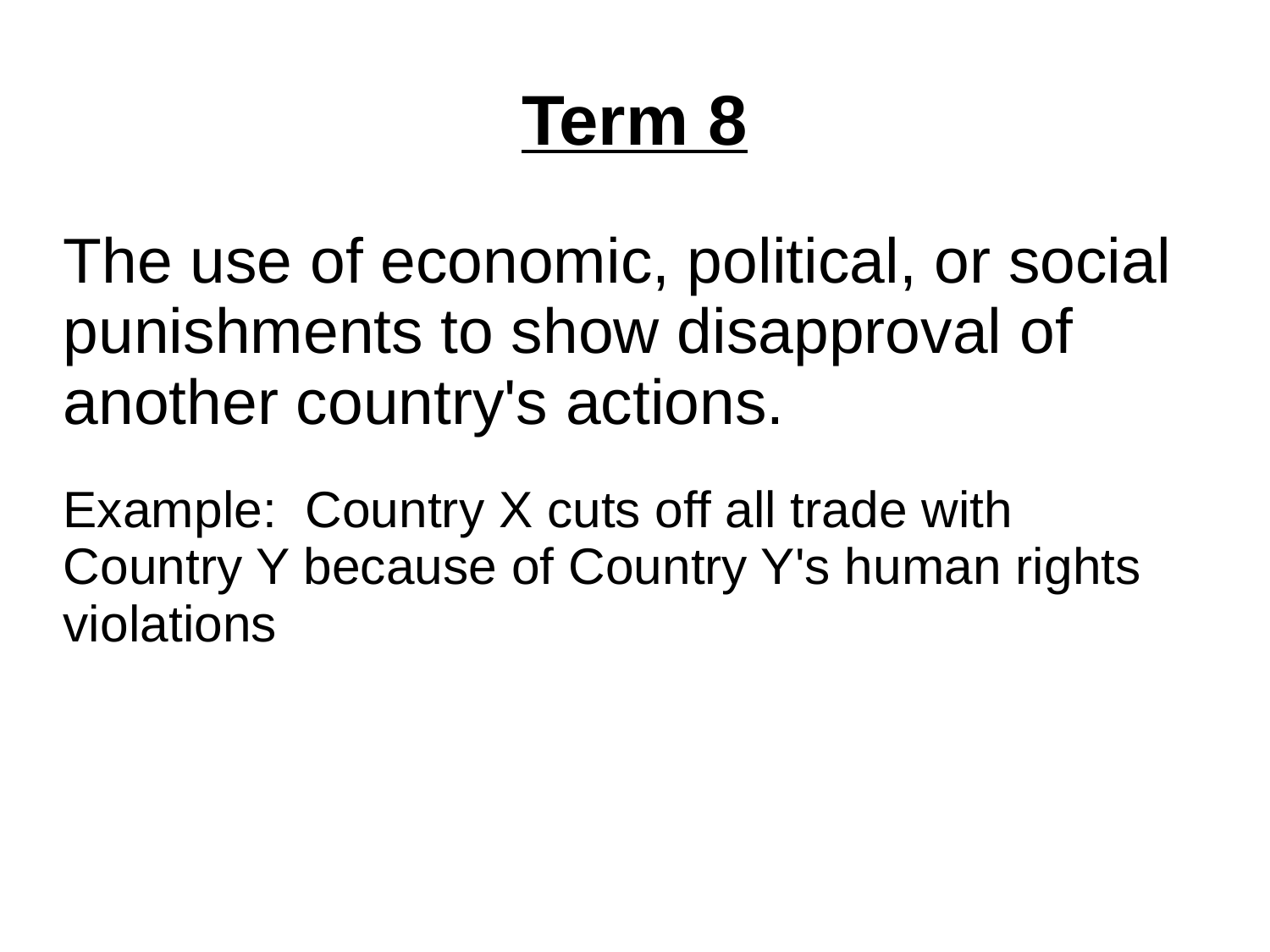

Term 8
The use of economic, political, or social punishments to show disapproval of another country's actions.

Example:  Country X cuts off all trade with Country Y because of Country Y's human rights violations